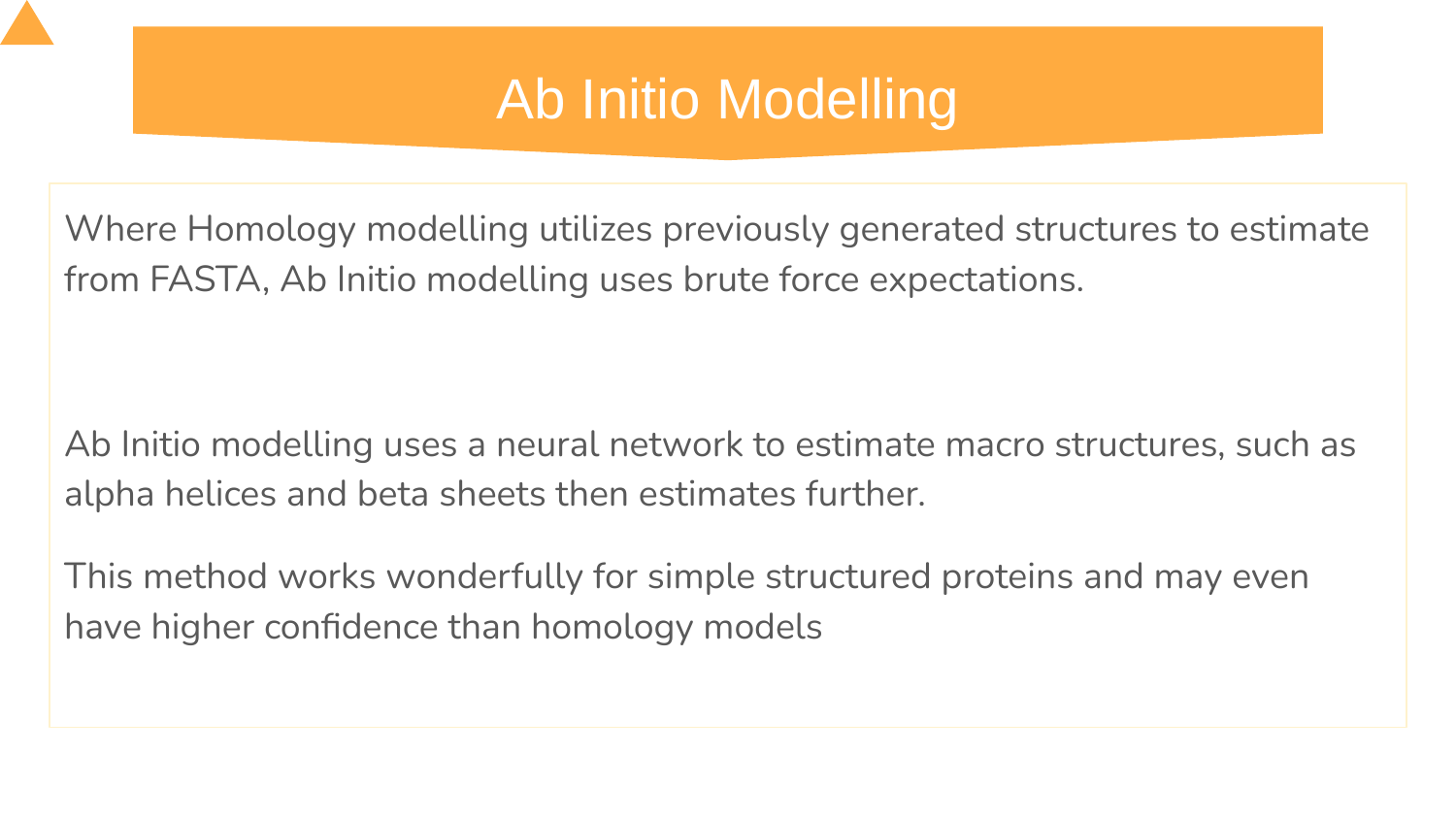

# Ab Initio Modelling
Where Homology modelling utilizes previously generated structures to estimate from FASTA, Ab Initio modelling uses brute force expectations.

Ab Initio modelling uses a neural network to estimate macro structures, such as alpha helices and beta sheets then estimates further.
This method works wonderfully for simple structured proteins and may even have higher confidence than homology models